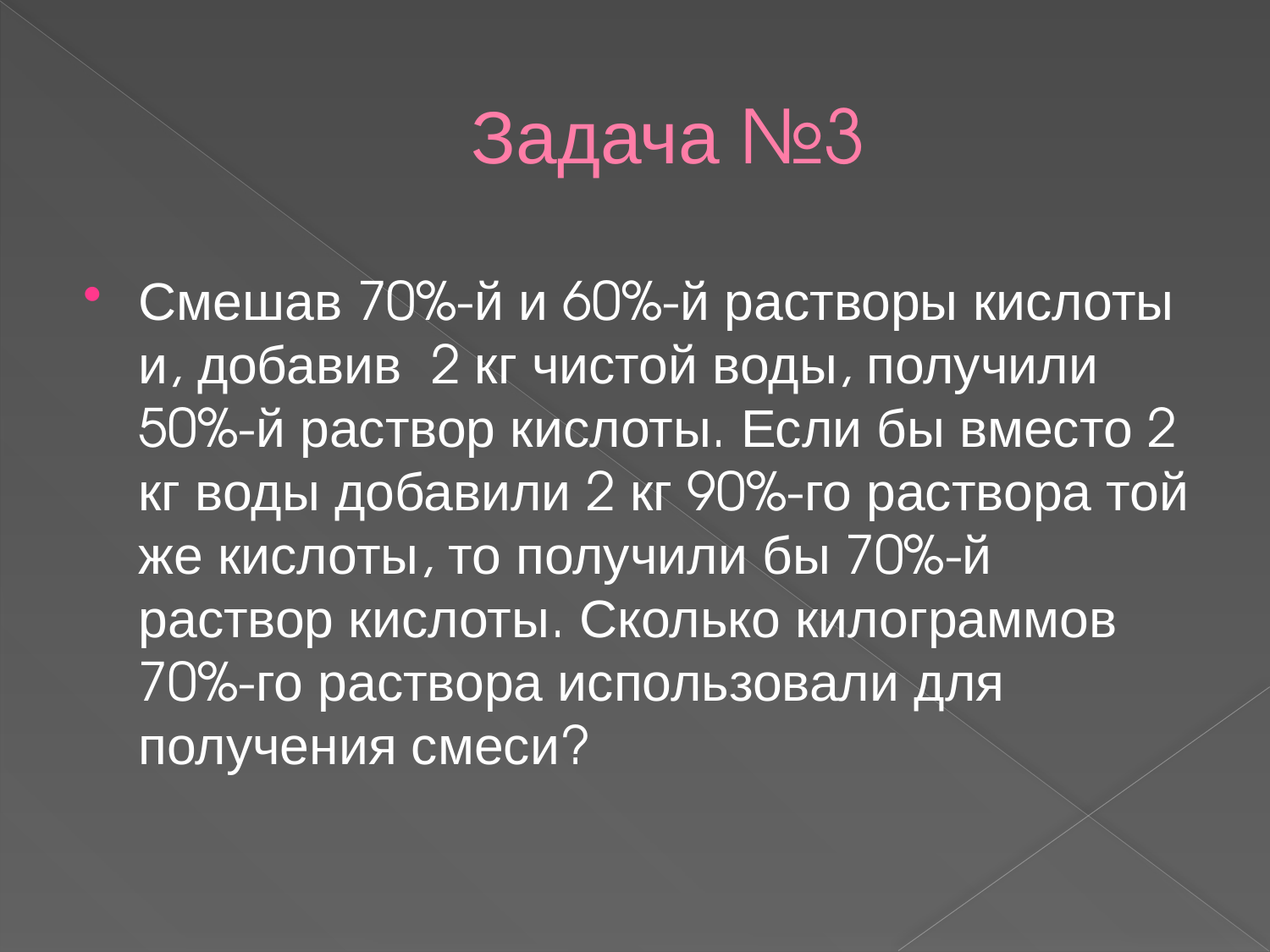

# Задача №3
Смешав 70%-й и 60%-й растворы кислоты и, добавив  2 кг чистой воды, получили 50%-й раствор кислоты. Если бы вместо 2 кг воды добавили 2 кг 90%-го раствора той же кислоты, то получили бы 70%-й раствор кислоты. Сколько килограммов 70%-го раствора использовали для получения смеси?